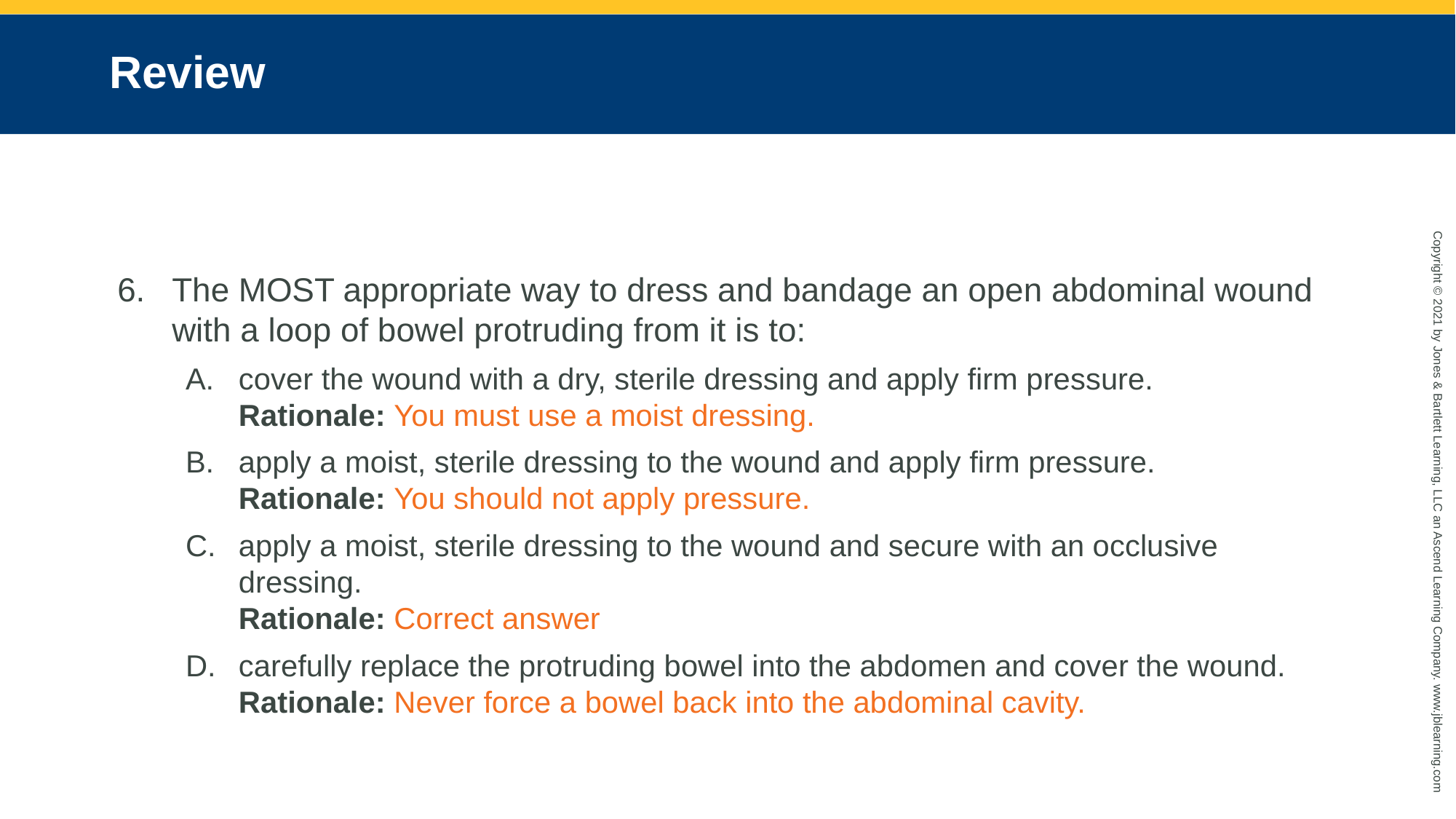

# Review
The MOST appropriate way to dress and bandage an open abdominal wound with a loop of bowel protruding from it is to:
cover the wound with a dry, sterile dressing and apply firm pressure.
Rationale: You must use a moist dressing.
apply a moist, sterile dressing to the wound and apply firm pressure.
Rationale: You should not apply pressure.
apply a moist, sterile dressing to the wound and secure with an occlusive dressing.
Rationale: Correct answer
carefully replace the protruding bowel into the abdomen and cover the wound.
Rationale: Never force a bowel back into the abdominal cavity.